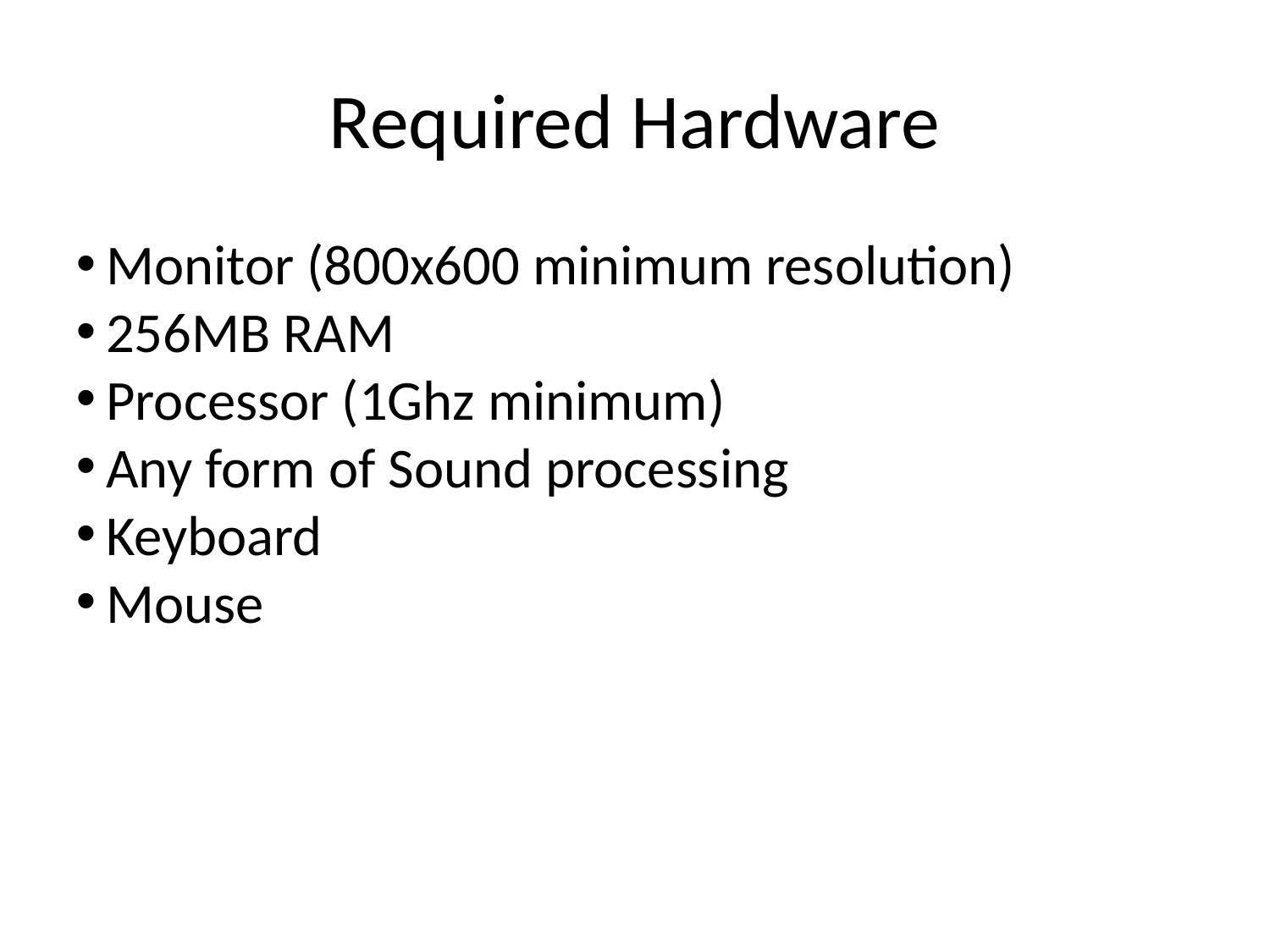

Required Hardware
Monitor (800x600 minimum resolution)
256MB RAM
Processor (1Ghz minimum)
Any form of Sound processing
Keyboard
Mouse